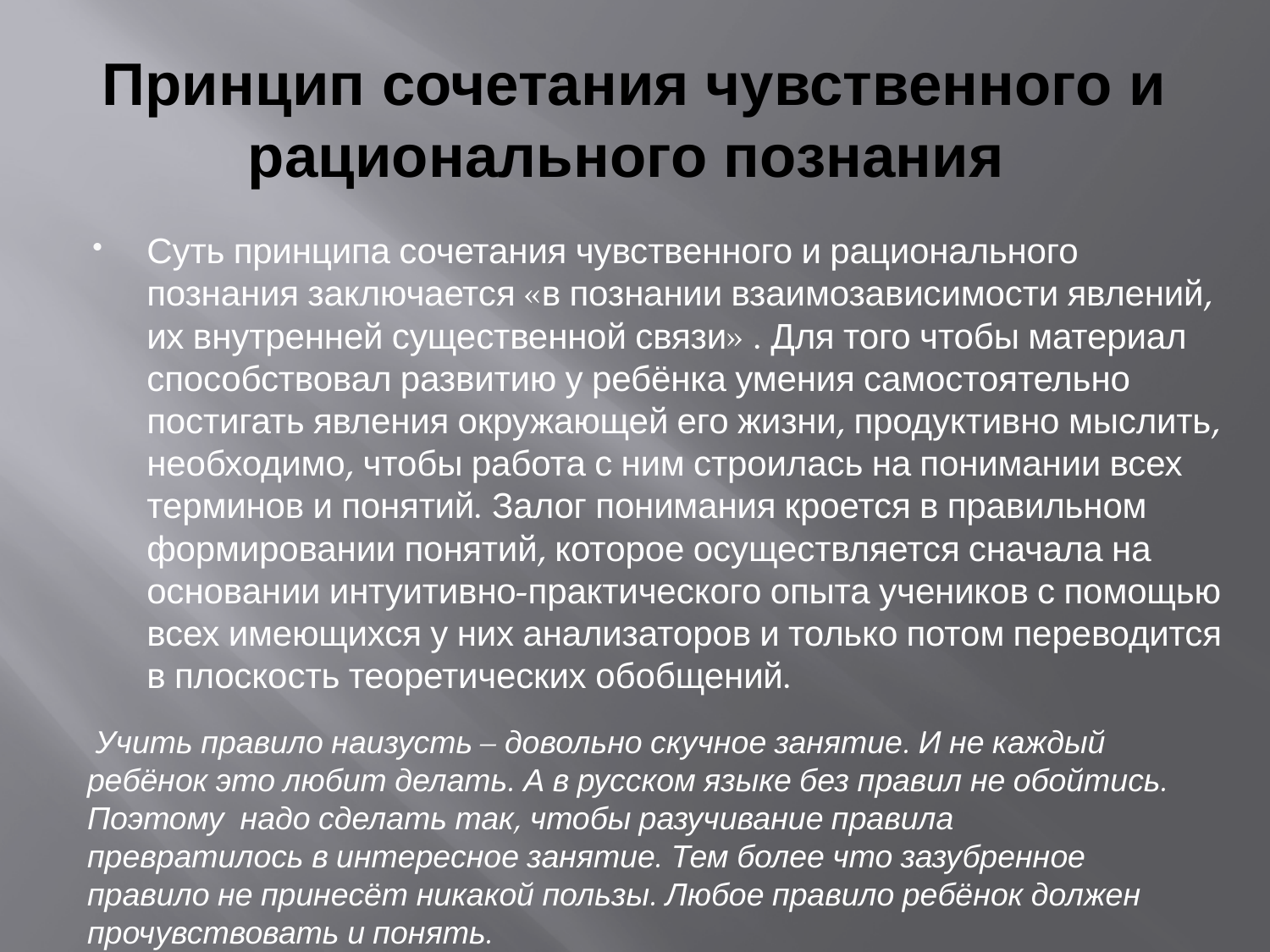

# Принцип сочетания чувственного и рационального познания
Суть принципа сочетания чувственного и рационального познания заключается «в познании взаимозависимости явлений, их внутренней существенной связи» . Для того чтобы материал способствовал развитию у ребёнка умения самостоятельно постигать явления окружающей его жизни, продуктивно мыслить, необходимо, чтобы работа с ним строилась на понимании всех терминов и понятий. Залог понимания кроется в правильном формировании понятий, которое осуществляется сначала на основании интуитивно-практического опыта учеников с помощью всех имеющихся у них анализаторов и только потом переводится в плоскость теоретических обобщений.
 Учить правило наизусть – довольно скучное занятие. И не каждый ребёнок это любит делать. А в русском языке без правил не обойтись. Поэтому  надо сделать так, чтобы разучивание правила превратилось в интересное занятие. Тем более что зазубренное правило не принесёт никакой пользы. Любое правило ребёнок должен прочувствовать и понять.